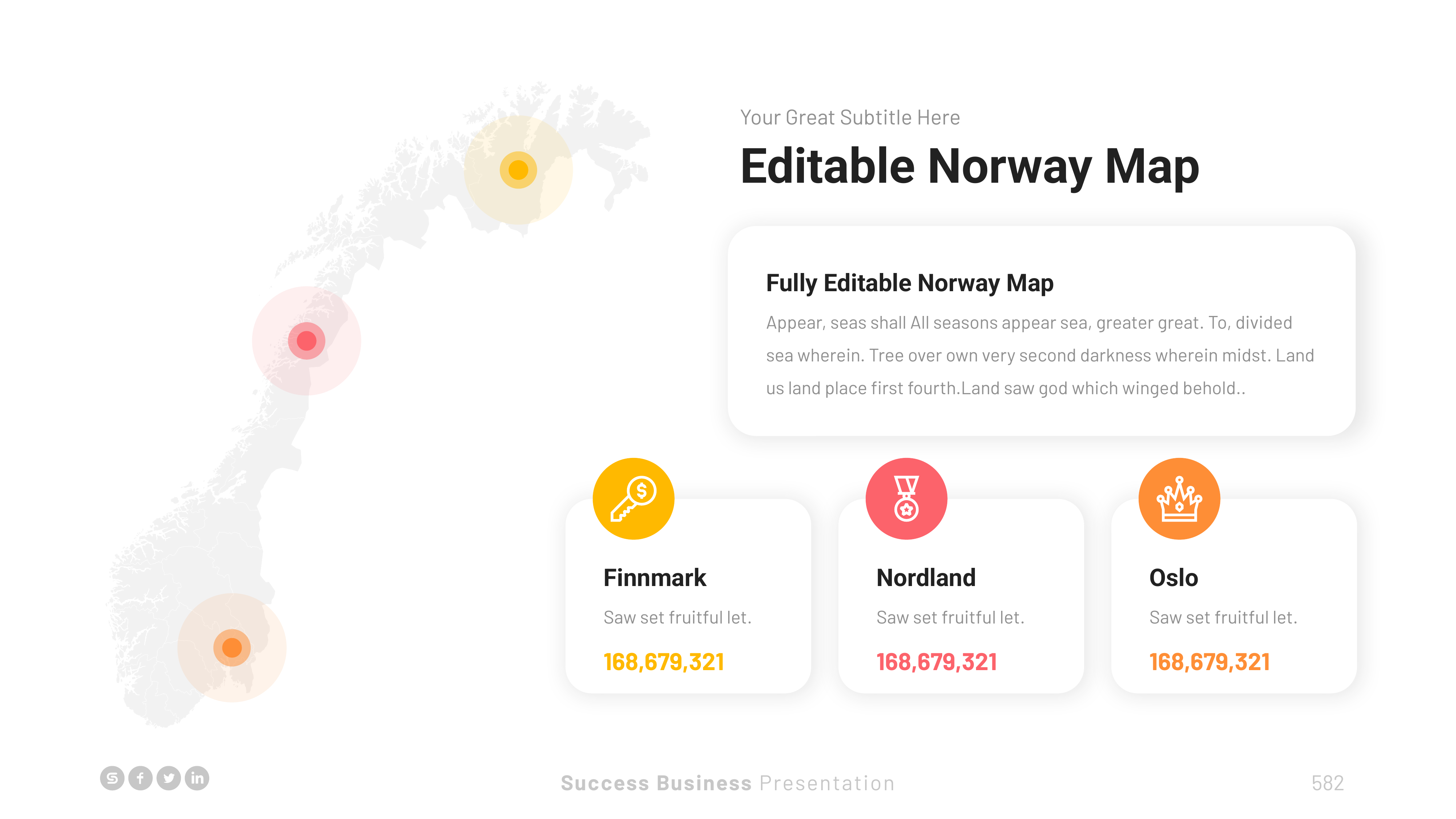

Your Great Subtitle Here
Editable Norway Map

Fully Editable Norway Map
Appear, seas shall All seasons appear sea, greater great. To, divided sea wherein. Tree over own very second darkness wherein midst. Land us land place first fourth.Land saw god which winged behold..

Finnmark
Saw set fruitful let.
Nordland
Saw set fruitful let.
Oslo
Saw set fruitful let.

168,679,321
168,679,321
168,679,321